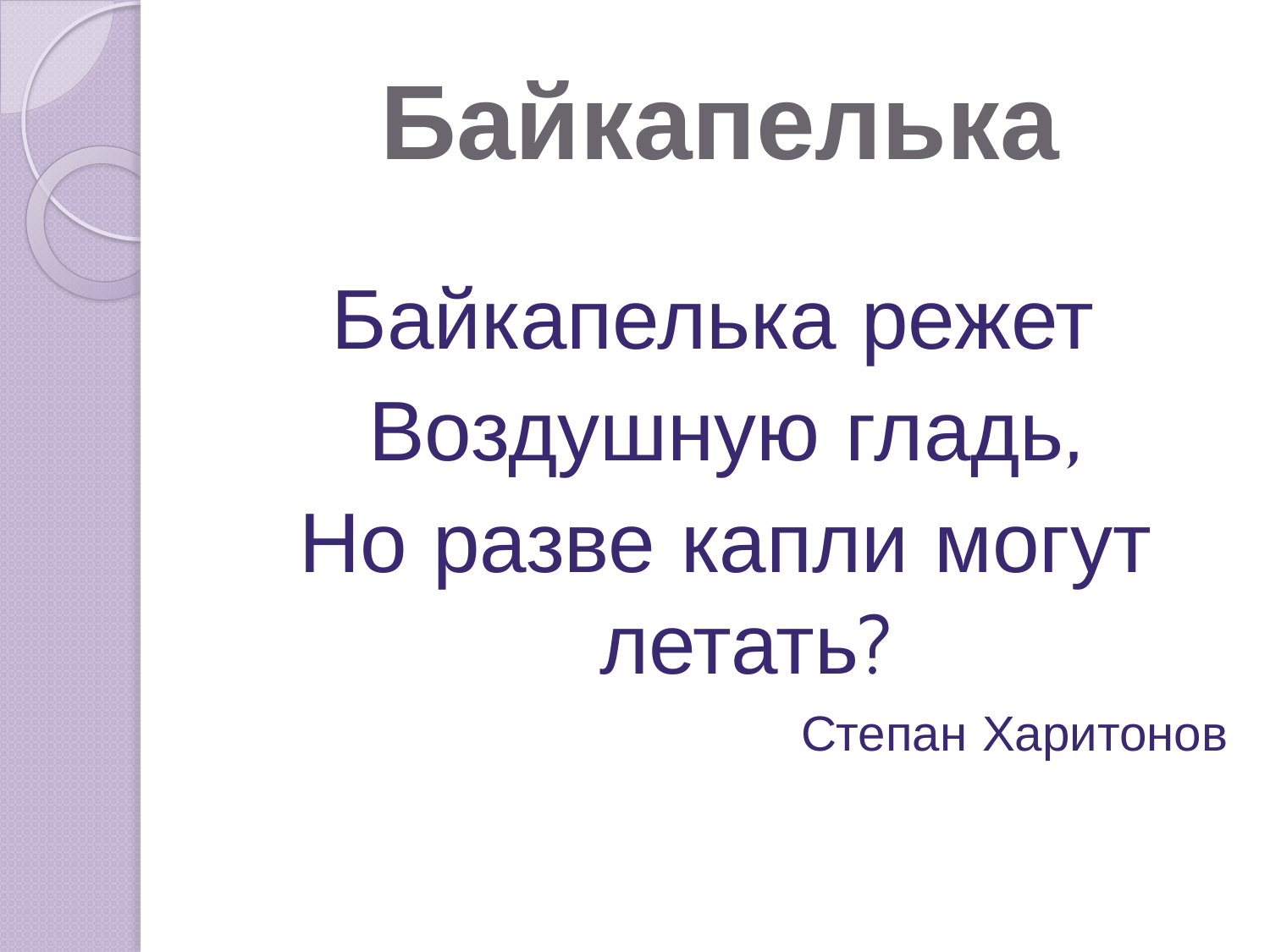

# Байкапелька
Байкапелька режет
Воздушную гладь,
Но разве капли могут летать?
Степан Харитонов